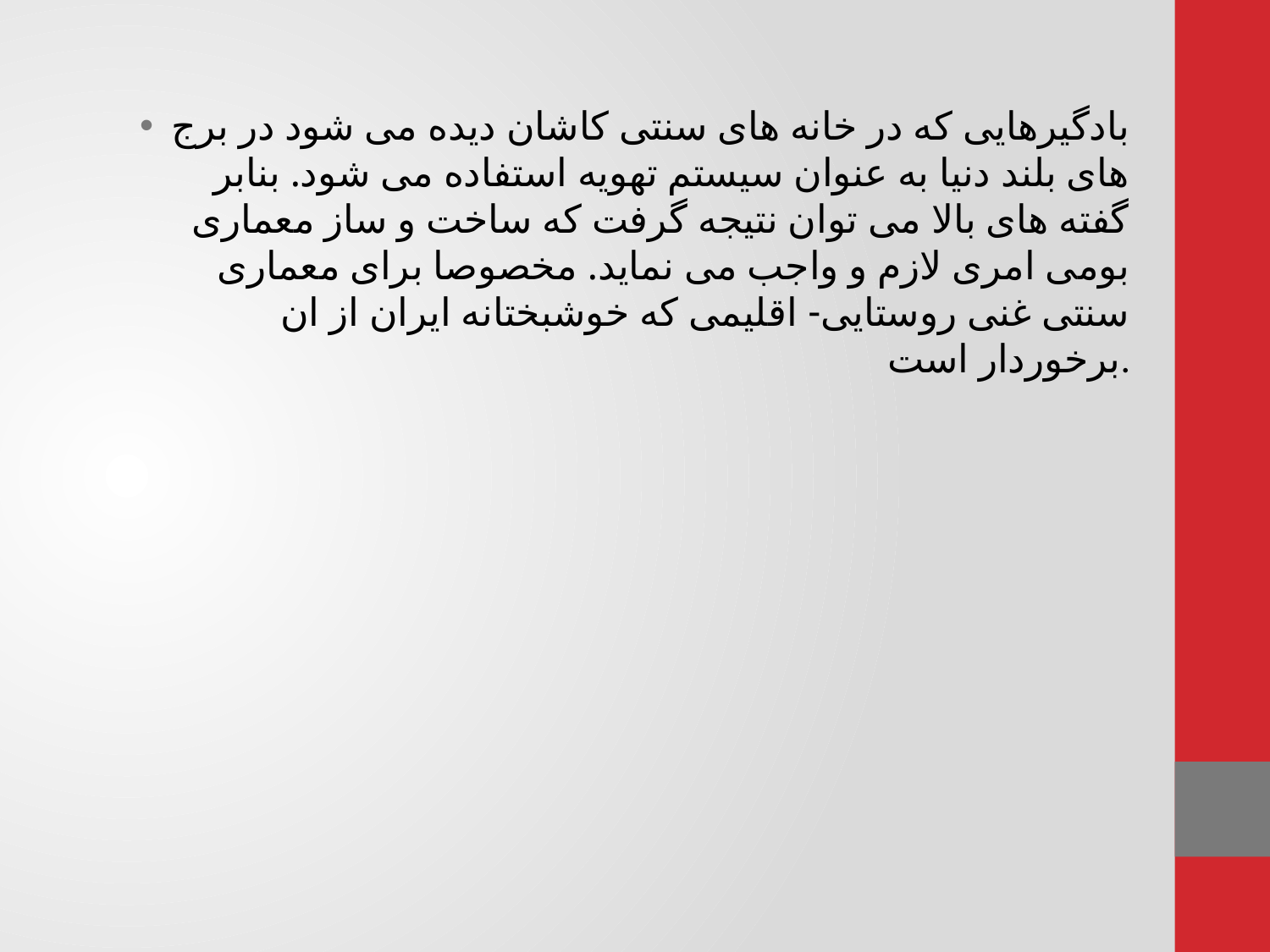

بادگیرهایی که در خانه های سنتی کاشان دیده می شود در برج های بلند دنیا به عنوان سیستم تهویه استفاده می شود. بنابر گفته های بالا می توان نتیجه گرفت که ساخت و ساز معماری بومی امری لازم و واجب می نماید. مخصوصا برای معماری سنتی غنی روستایی- اقلیمی که خوشبختانه ایران از ان برخوردار است.